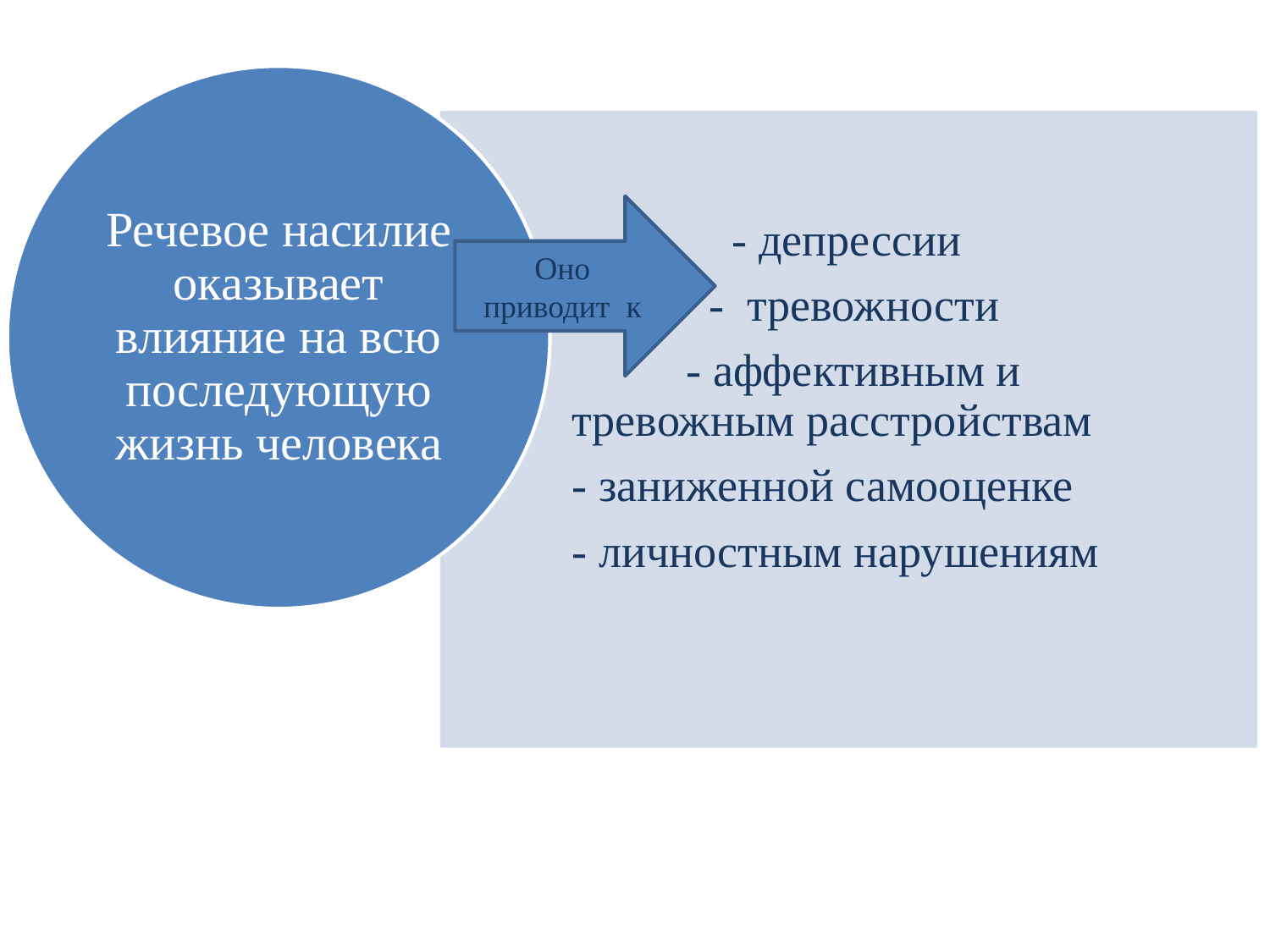

- депрессии
            -  тревожности
          - аффективным и тревожным расстройствам
- заниженной самооценке
- личностным нарушениям

Речевое насилие оказывает влияние на всю последующую жизнь человека
Оно приводит  к